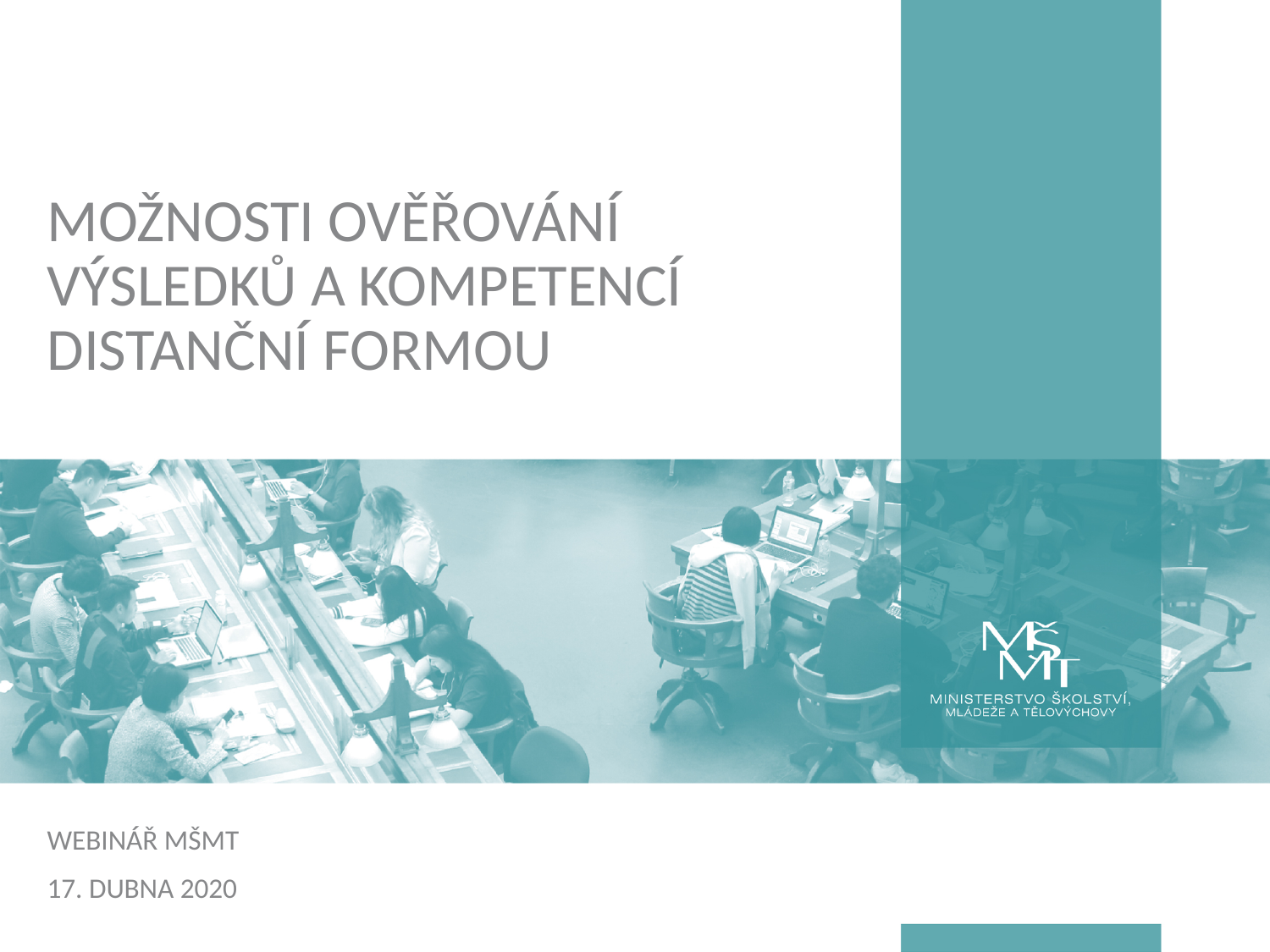

# Možnosti ověřování výsledků a kompetencí distanční formou
Webinář MŠMT
17. Dubna 2020